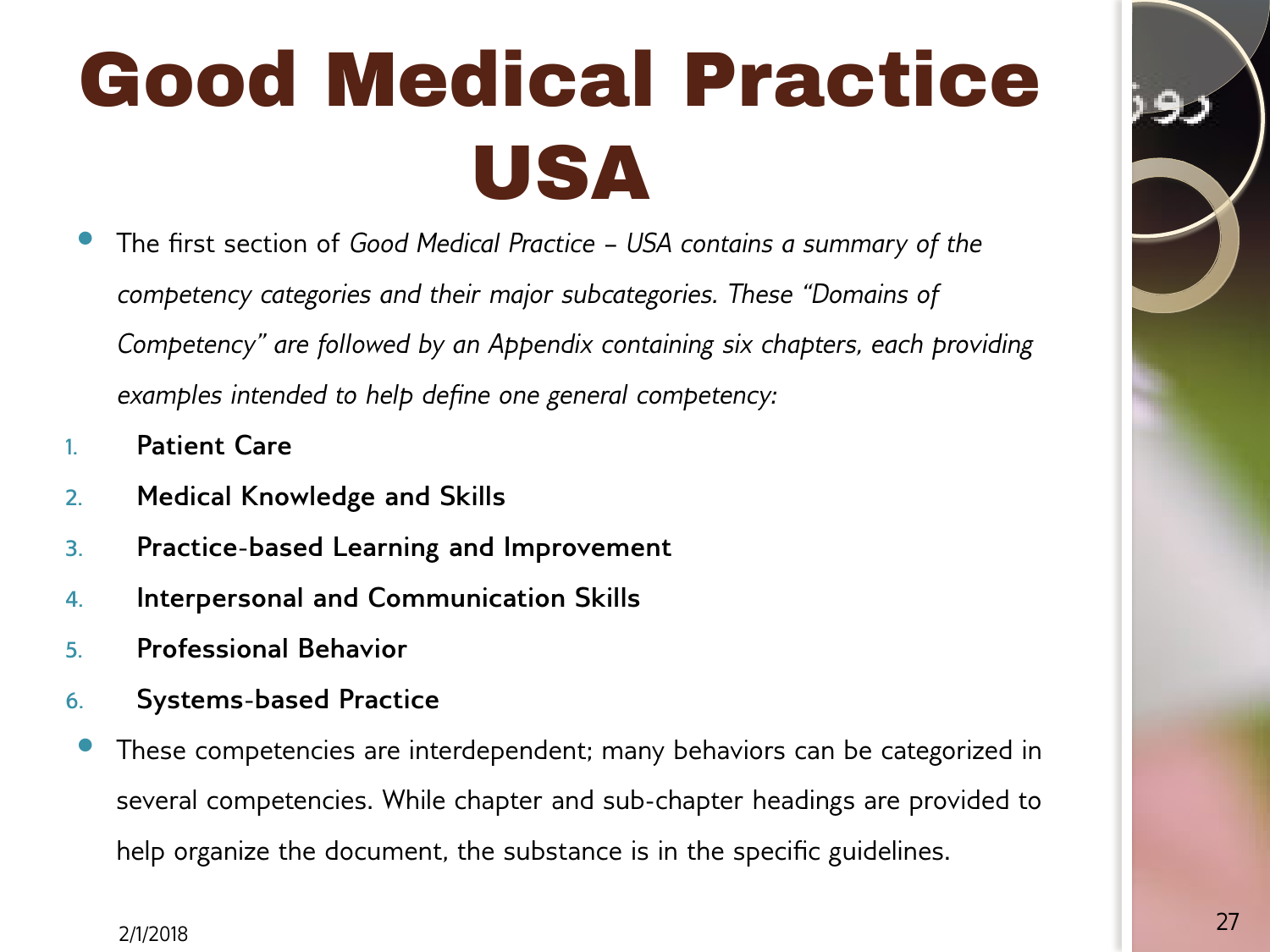

# Good Medical Practice USA
The first section of Good Medical Practice – USA contains a summary of the competency categories and their major subcategories. These “Domains of Competency” are followed by an Appendix containing six chapters, each providing examples intended to help define one general competency:
Patient Care
Medical Knowledge and Skills
Practice-based Learning and Improvement
Interpersonal and Communication Skills
Professional Behavior
Systems-based Practice
These competencies are interdependent; many behaviors can be categorized in several competencies. While chapter and sub-chapter headings are provided to help organize the document, the substance is in the specific guidelines.

27
2/1/2018